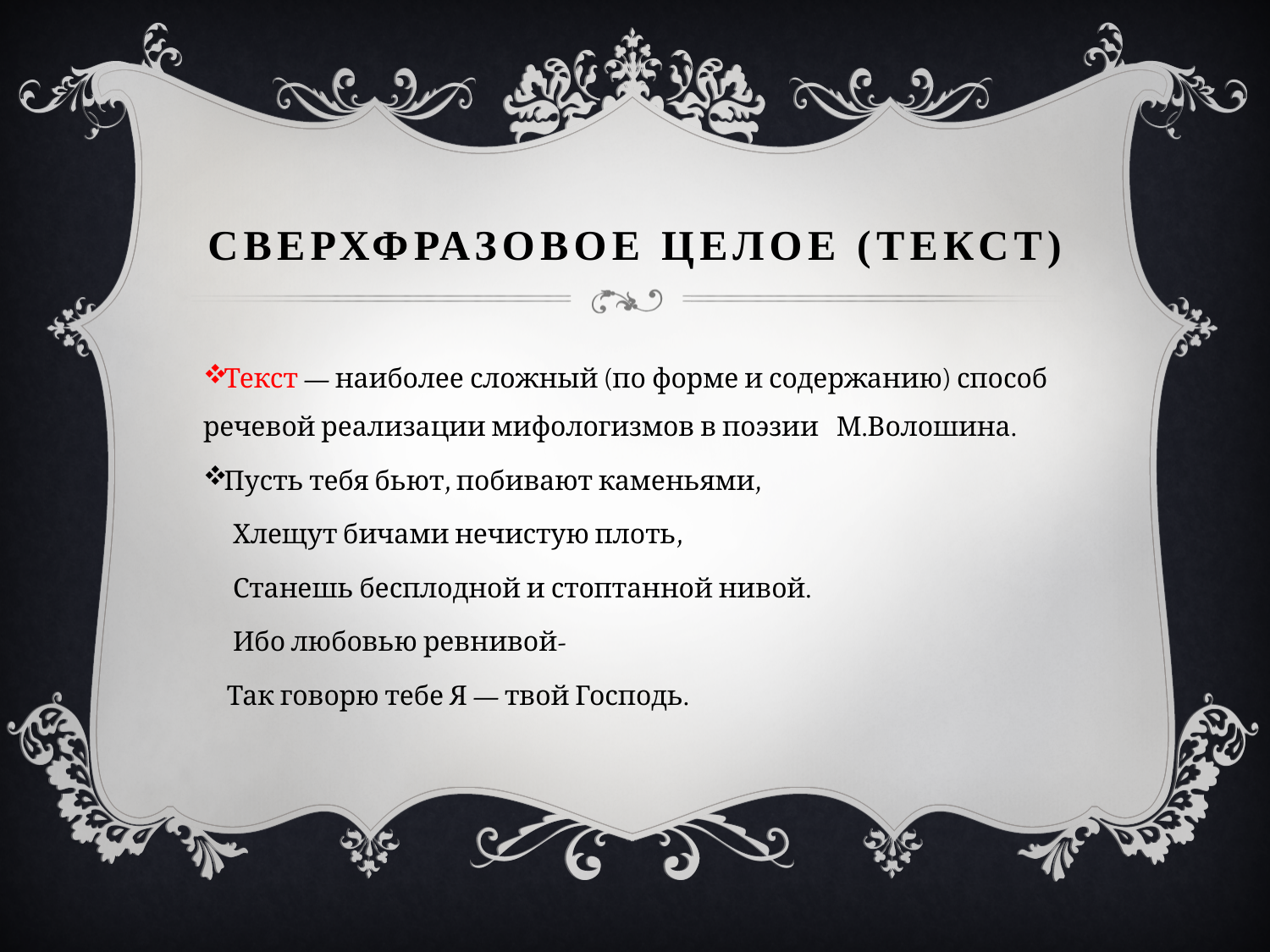

# Сверхфразовое целое (текст)
Текст — наиболее сложный (по форме и содержанию) способ речевой реализации мифологизмов в поэзии   М.Волошина.
Пусть тебя бьют, побивают каменьями,
     Хлещут бичами нечистую плоть,
     Станешь бесплодной и стоптанной нивой.
     Ибо любовью ревнивой-
    Так говорю тебе Я — твой Господь.